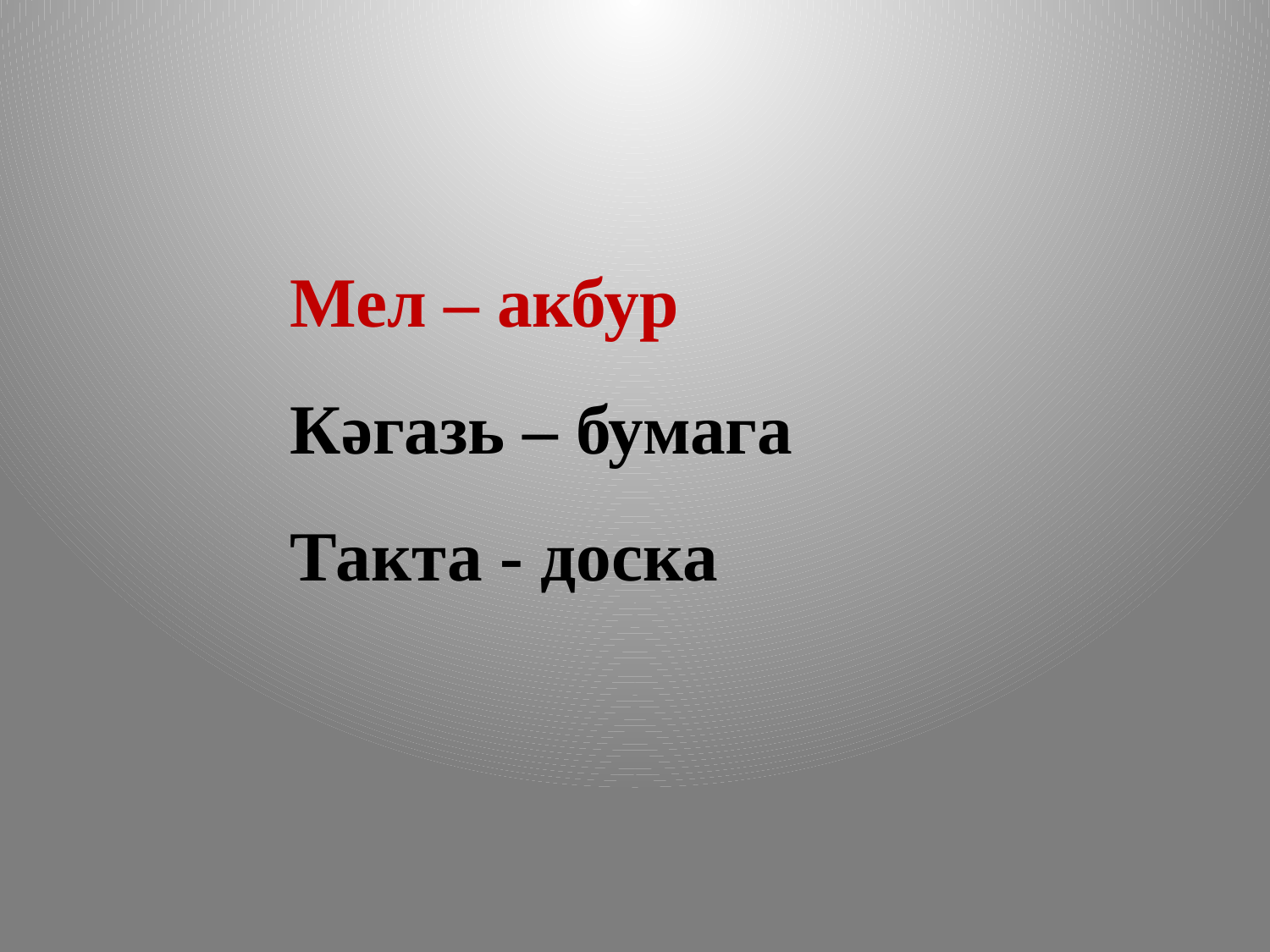

Мел – акбур
Кәгазь – бумага
Такта - доска